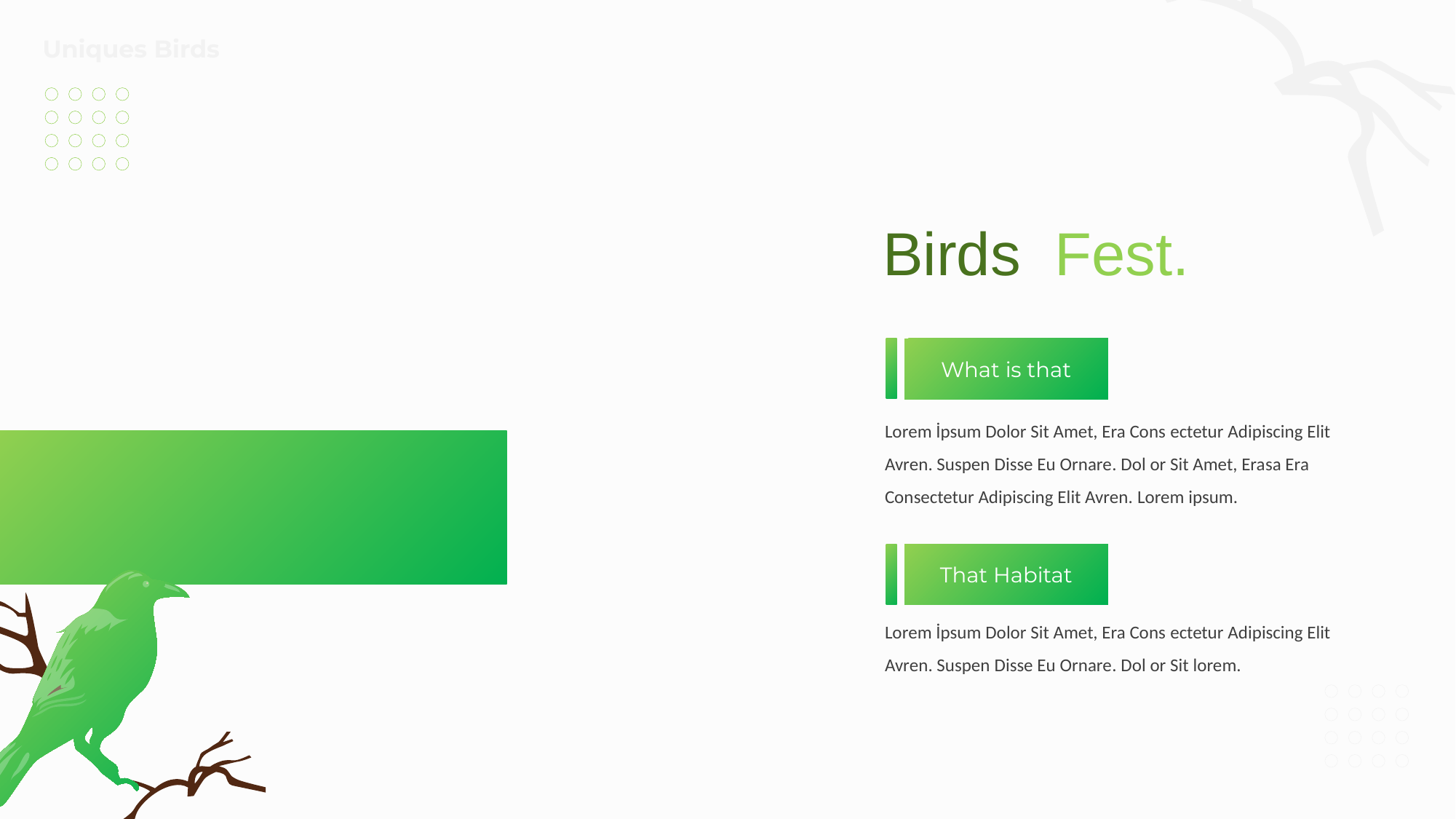

Uniques Birds

Birds  Fest.
What is that

Lorem İpsum Dolor Sit Amet, Era Cons ectetur Adipiscing Elit Avren. Suspen Disse Eu Ornare. Dol or Sit Amet, Erasa Era Consectetur Adipiscing Elit Avren. Lorem ipsum.

Good plan is the best way to the successful business
That Habitat

Lorem İpsum Dolor Sit Amet, Era Cons ectetur Adipiscing Elit Avren. Suspen Disse Eu Ornare. Dol or Sit lorem.